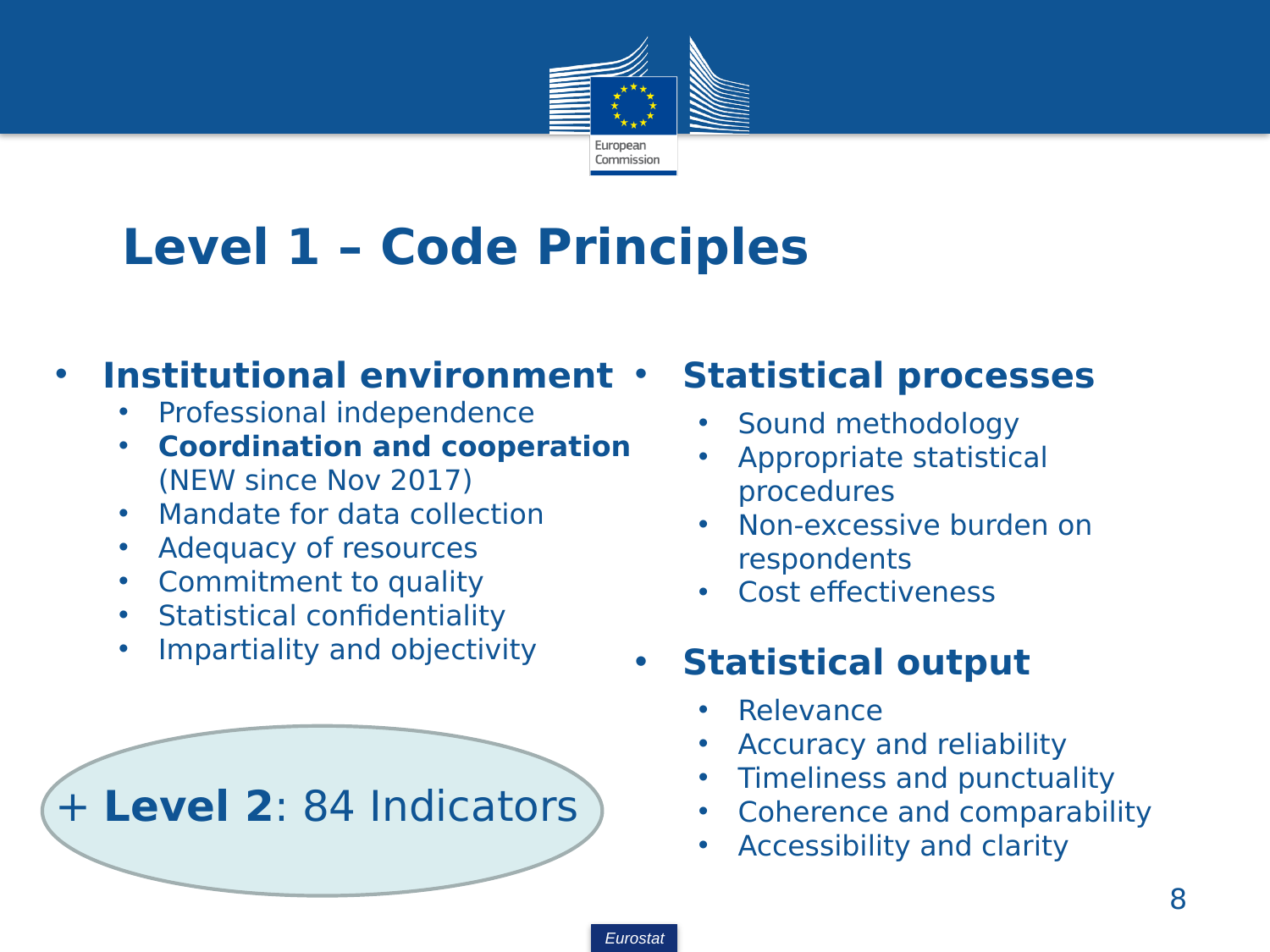

# Level 1 – Code Principles
Institutional environment
Professional independence
Coordination and cooperation
(NEW since Nov 2017)
Mandate for data collection
Adequacy of resources
Commitment to quality
Statistical confidentiality
Impartiality and objectivity

+ Level 2: 84 Indicators

Statistical processes
Sound methodology
Appropriate statistical procedures
Non-excessive burden on respondents
Cost effectiveness
Statistical output
Relevance
Accuracy and reliability
Timeliness and punctuality
Coherence and comparability
Accessibility and clarity

8
Eurostat